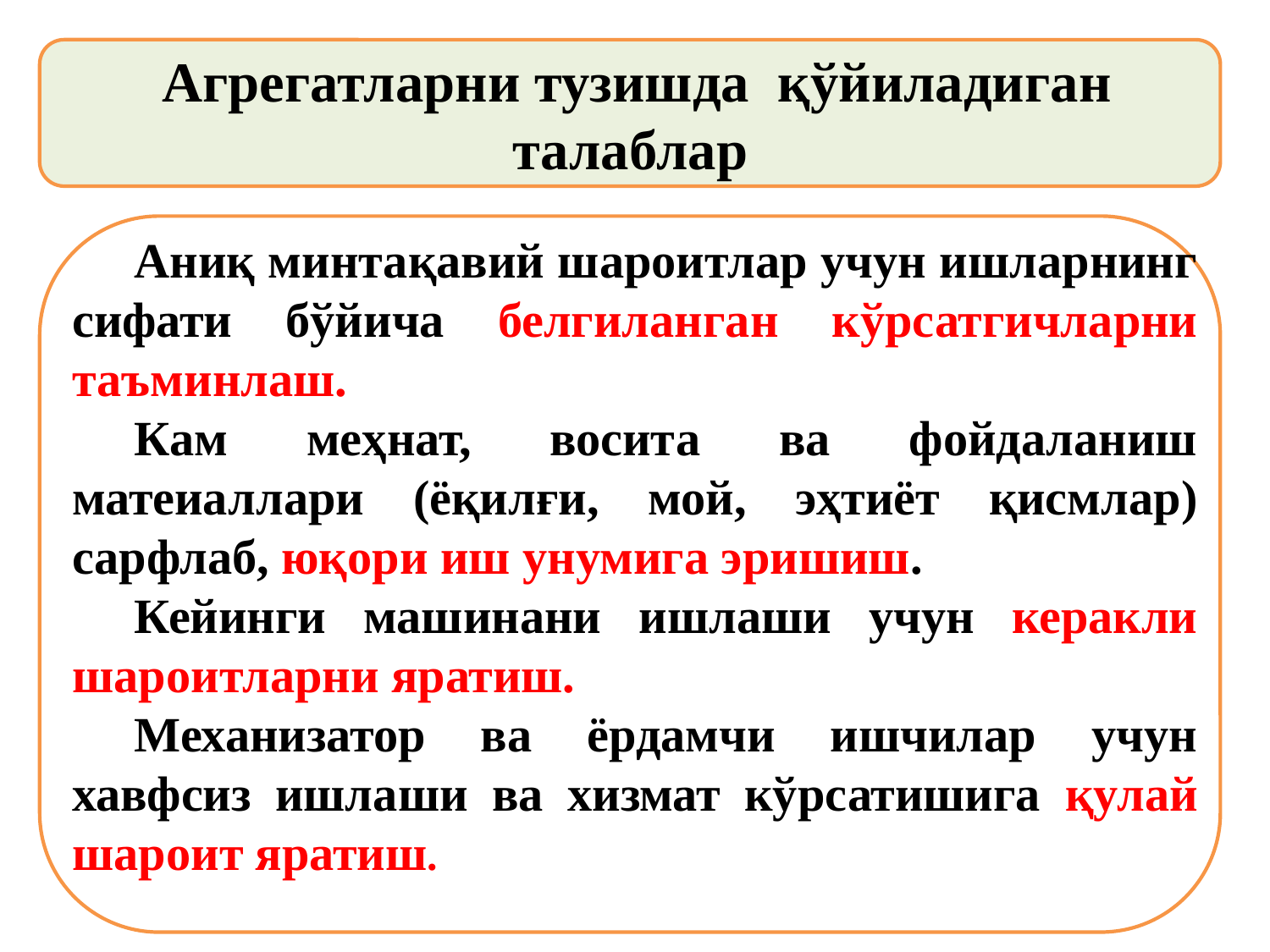

Агрегатларни тузишда  қўйиладиган талаблар

Аниқ минтақавий шароитлар учун ишларнинг сифати бўйича белгиланган кўрсатгичларни таъминлаш.
Кам меҳнат, восита ва фойдаланиш матеиаллари (ёқилғи, мой, эҳтиёт қисмлар) сарфлаб, юқори иш унумига эришиш.
Кейинги машинани ишлаши учун керакли шароитларни яратиш.
Механизатор ва ёрдамчи ишчилар учун хавфсиз ишлаши ва хизмат кўрсатишига қулай шароит яратиш.